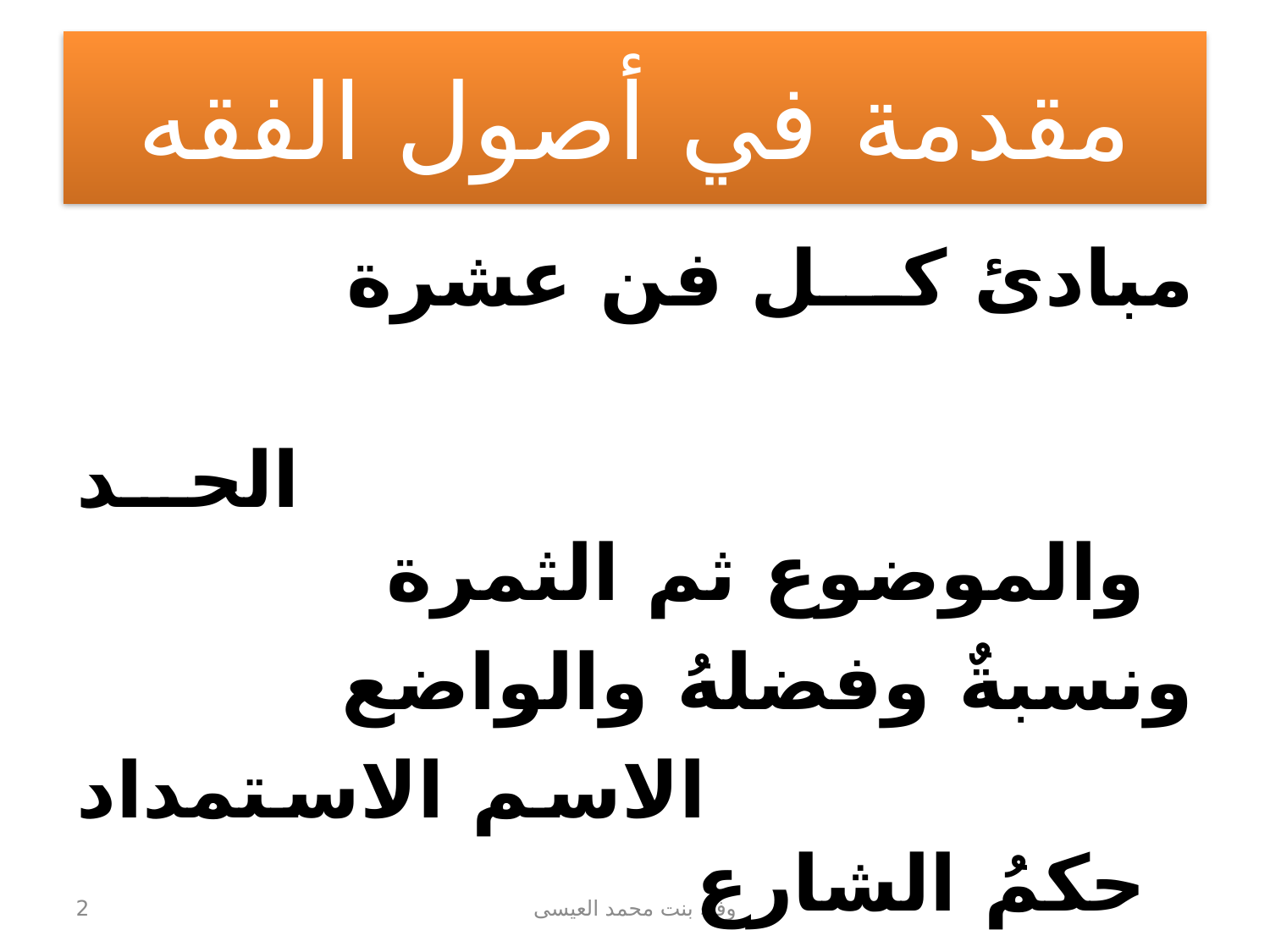

# مقدمة في أصول الفقه
مبادئ كـــل فن عشرة
                                 الحد والموضوع ثم الثمرة
ونسبةٌ وفضلهُ والواضع
                  الاسم الاستمداد حكمُ الشارع
مسائل والبعض بالبعض اكتفى
                      ومن درى الجميع حاز الشرفا
2
وفاء بنت محمد العيسى